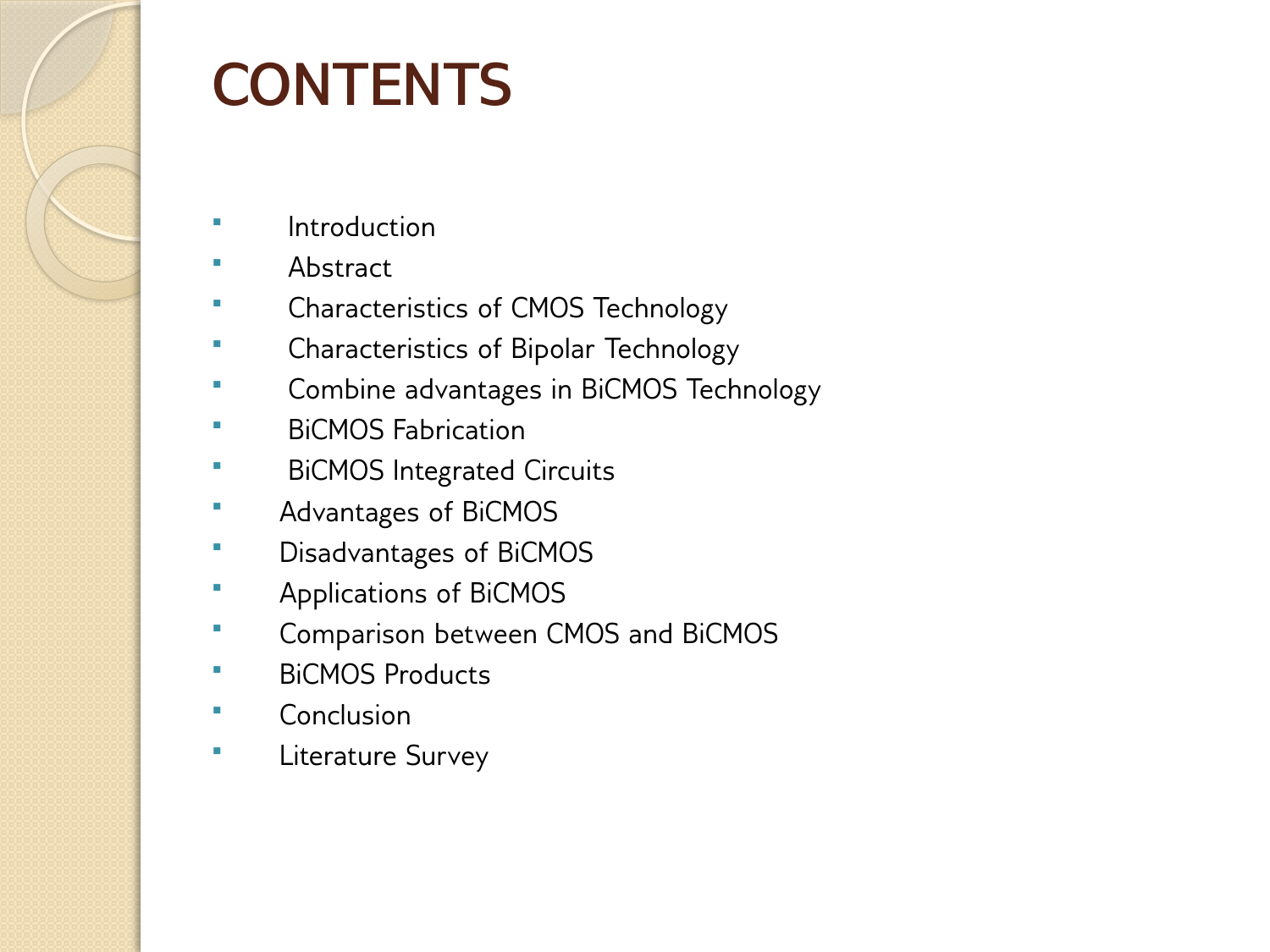

# CONTENTS
 Introduction
 Abstract
 Characteristics of CMOS Technology
 Characteristics of Bipolar Technology
 Combine advantages in BiCMOS Technology
 BiCMOS Fabrication
 BiCMOS Integrated Circuits
Advantages of BiCMOS
Disadvantages of BiCMOS
Applications of BiCMOS
Comparison between CMOS and BiCMOS
BiCMOS Products
Conclusion
Literature Survey